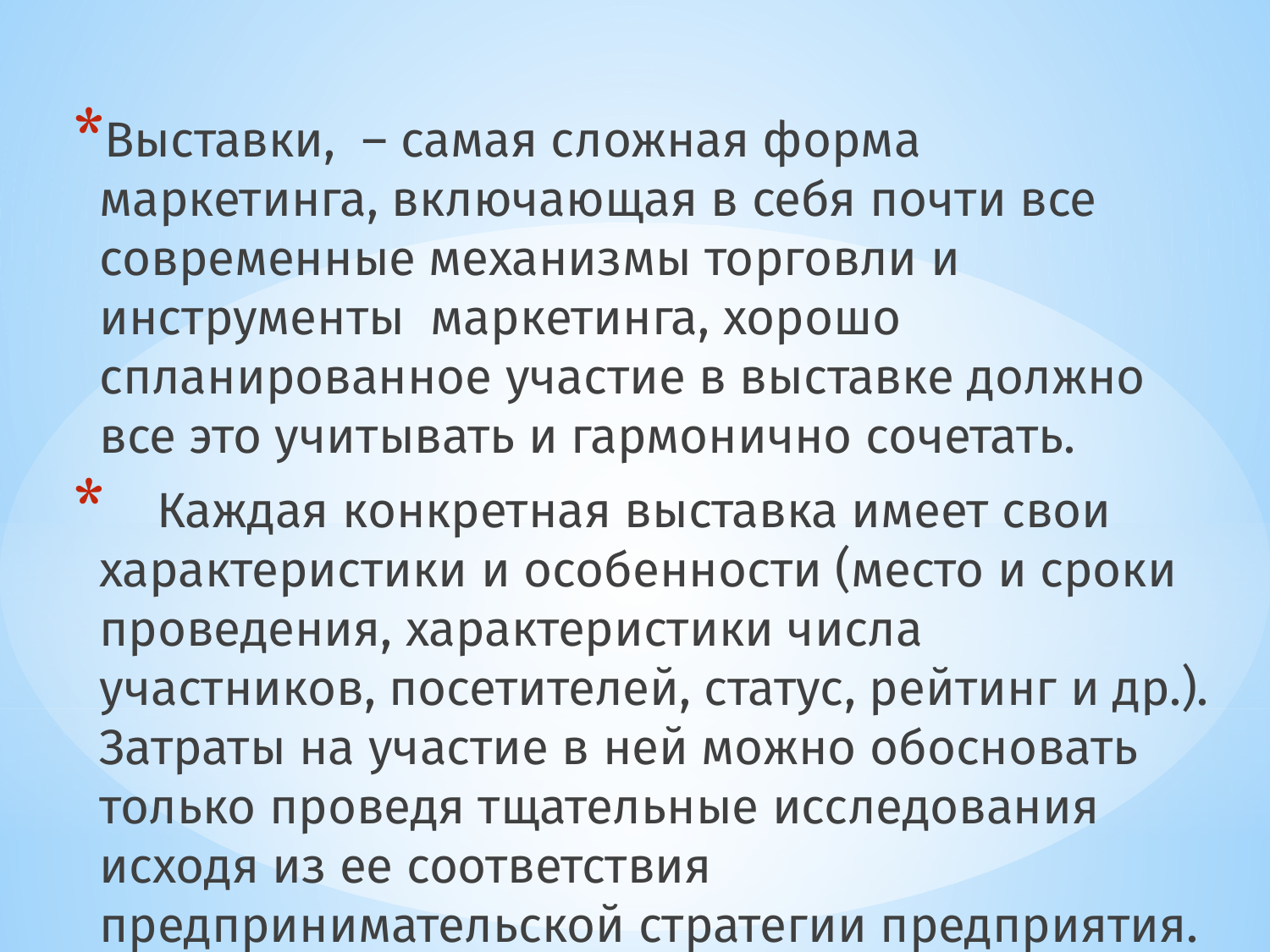

Выставки,  – самая сложная форма маркетинга, включающая в себя почти все современные механизмы торговли и инструменты  маркетинга, хорошо спланированное участие в выставке должно все это учитывать и гармонично сочетать.
    Каждая конкретная выставка имеет свои характеристики и особенности (место и сроки проведения, характеристики числа участников, посетителей, статус, рейтинг и др.). Затраты на участие в ней можно обосновать только проведя тщательные исследования исходя из ее соответствия предпринимательской стратегии предприятия.
#